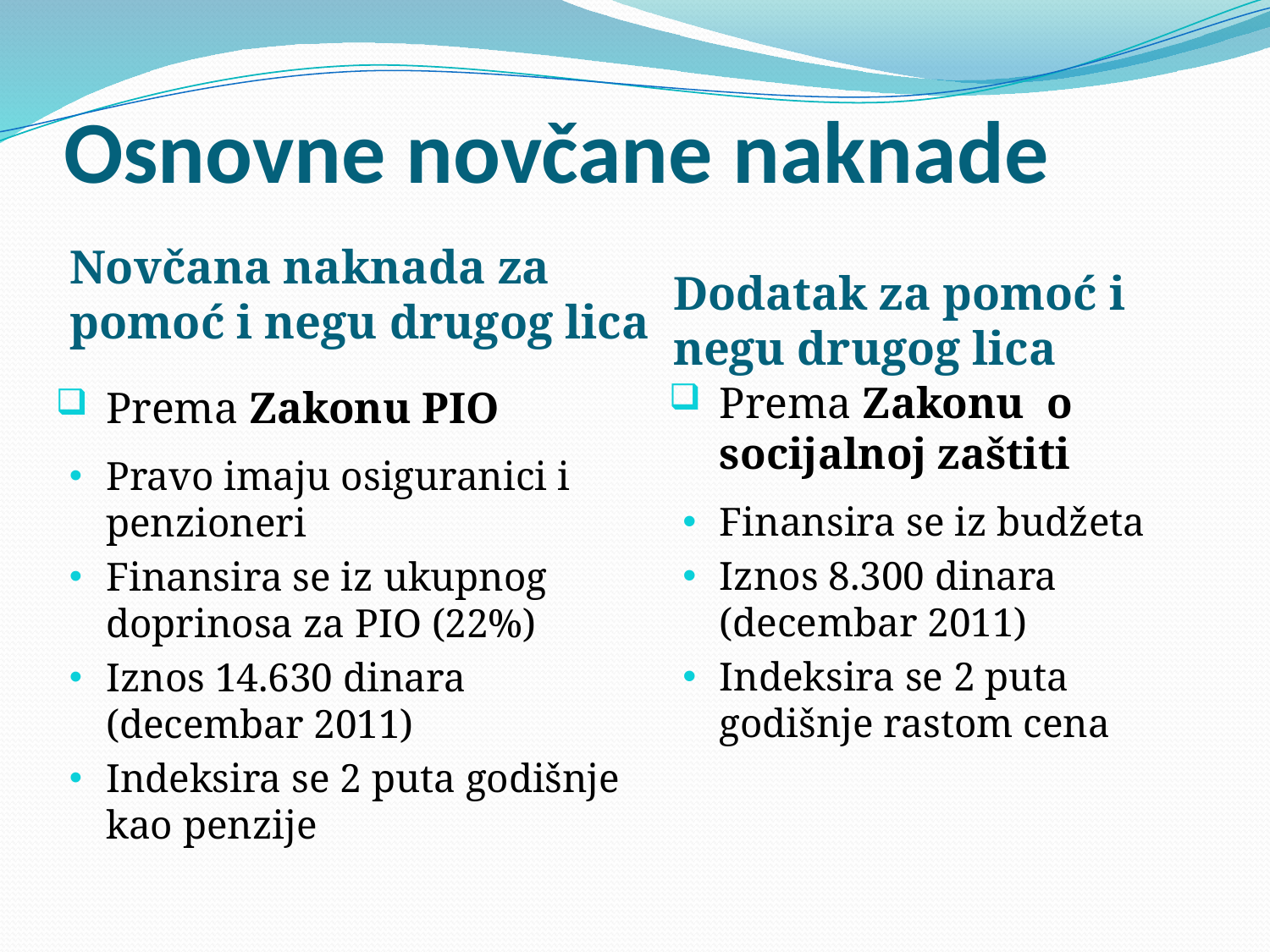

# Osnovne novčane naknade
Novčana naknada za pomoć i negu drugog lica

Dodatak za pomoć i negu drugog lica

Prema Zakonu  o socijalnoj zaštiti
Finansira se iz budžeta
Iznos 8.300 dinara (decembar 2011)
Indeksira se 2 puta godišnje rastom cena

Prema Zakonu PIO
Pravo imaju osiguranici i penzioneri
Finansira se iz ukupnog doprinosa za PIO (22%)
Iznos 14.630 dinara (decembar 2011)
Indeksira se 2 puta godišnje kao penzije